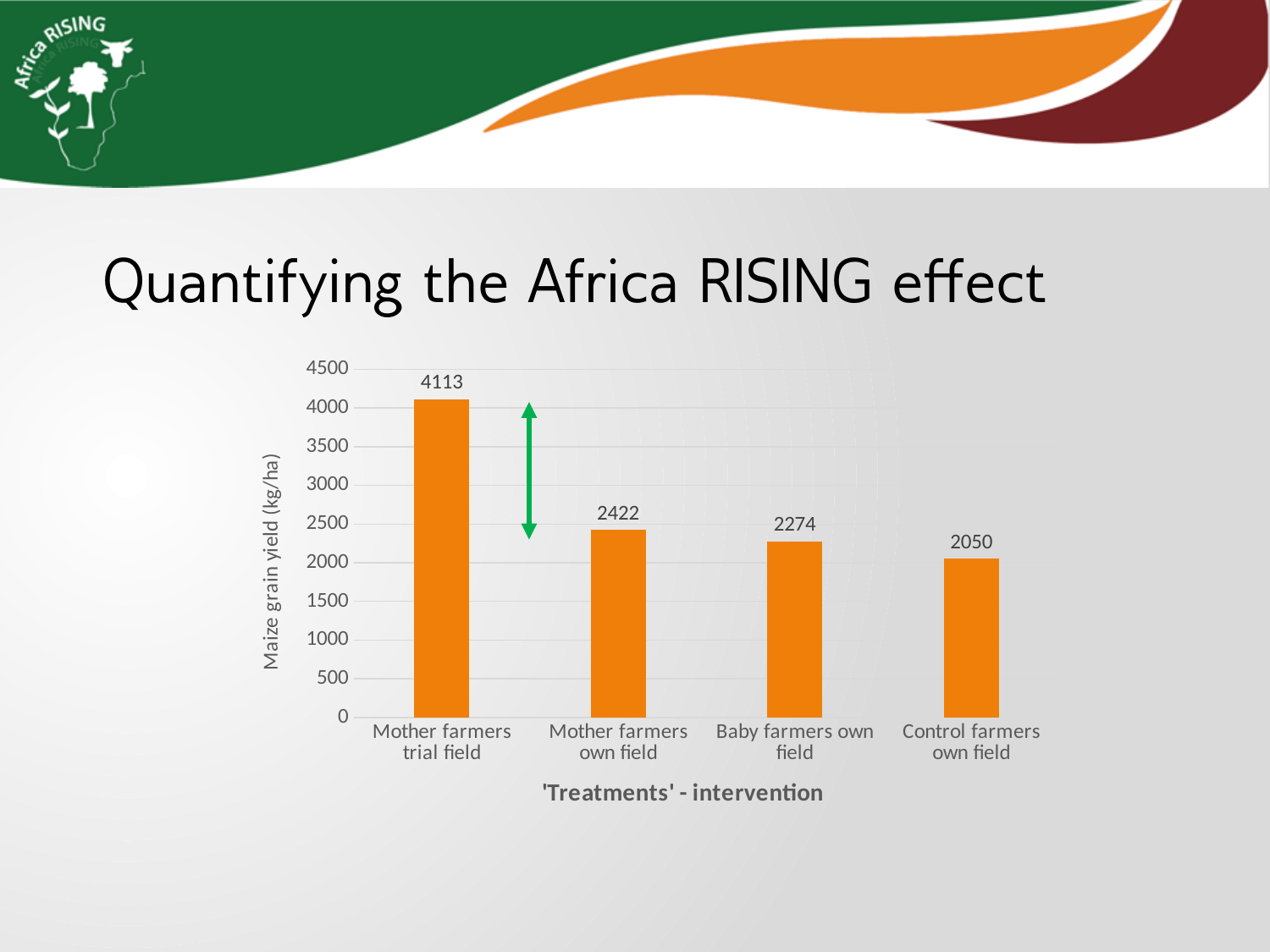

Quantifying the Africa RISING effect

### Chart

| Category | Average yield/ha |
|---|---|
| Mother farmers trial field | 4113.0 |
| Mother farmers own field | 2422.0 |
| Baby farmers own field | 2274.0 |
| Control farmers own field | 2050.0 |